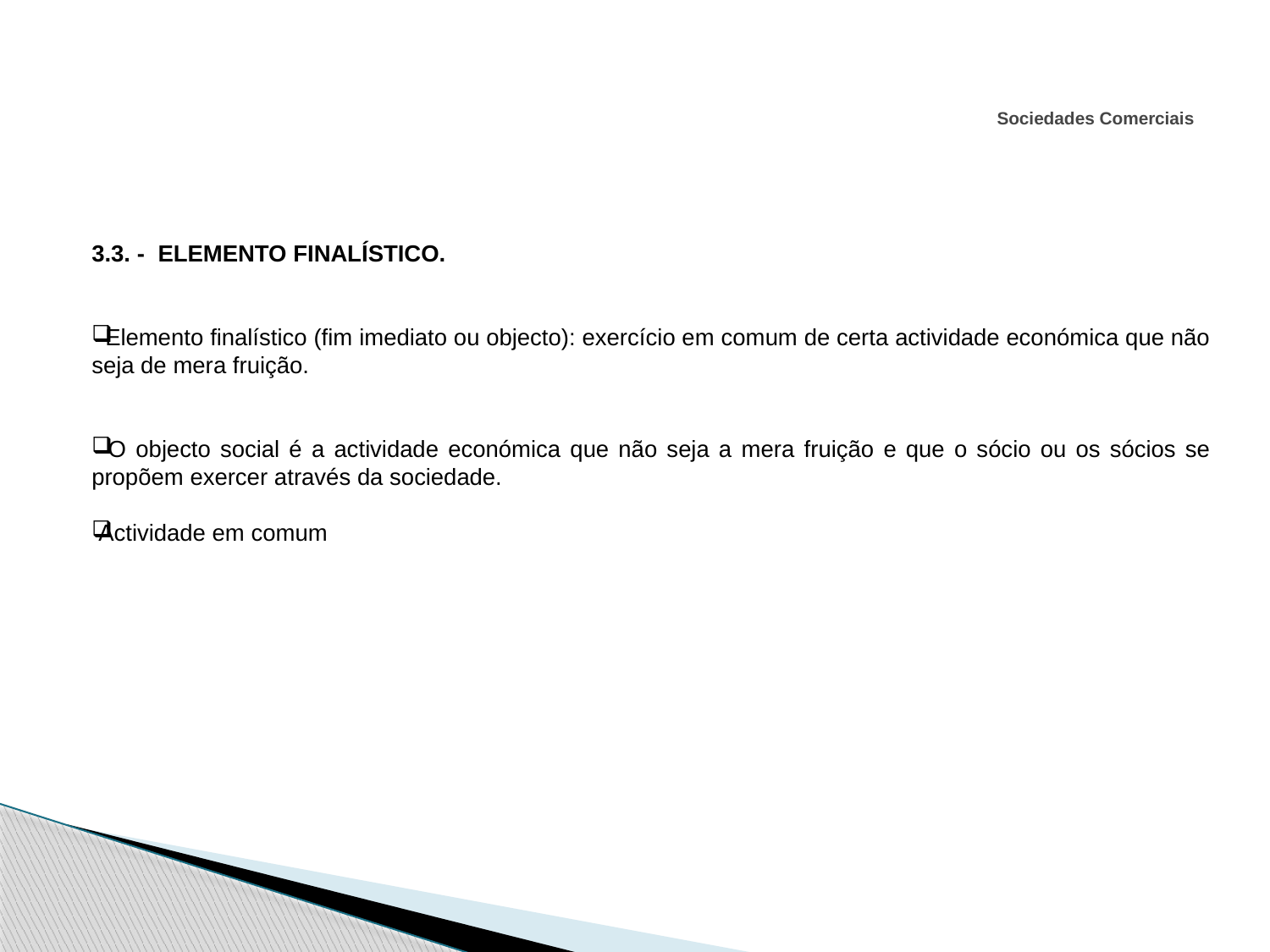

# Sociedades Comerciais

3.3. -  ELEMENTO FINALÍSTICO.

 Elemento finalístico (fim imediato ou objecto): exercício em comum de certa actividade económica que não seja de mera fruição.

 O objecto social é a actividade económica que não seja a mera fruição e que o sócio ou os sócios se propõem exercer através da sociedade.

Actividade em comum